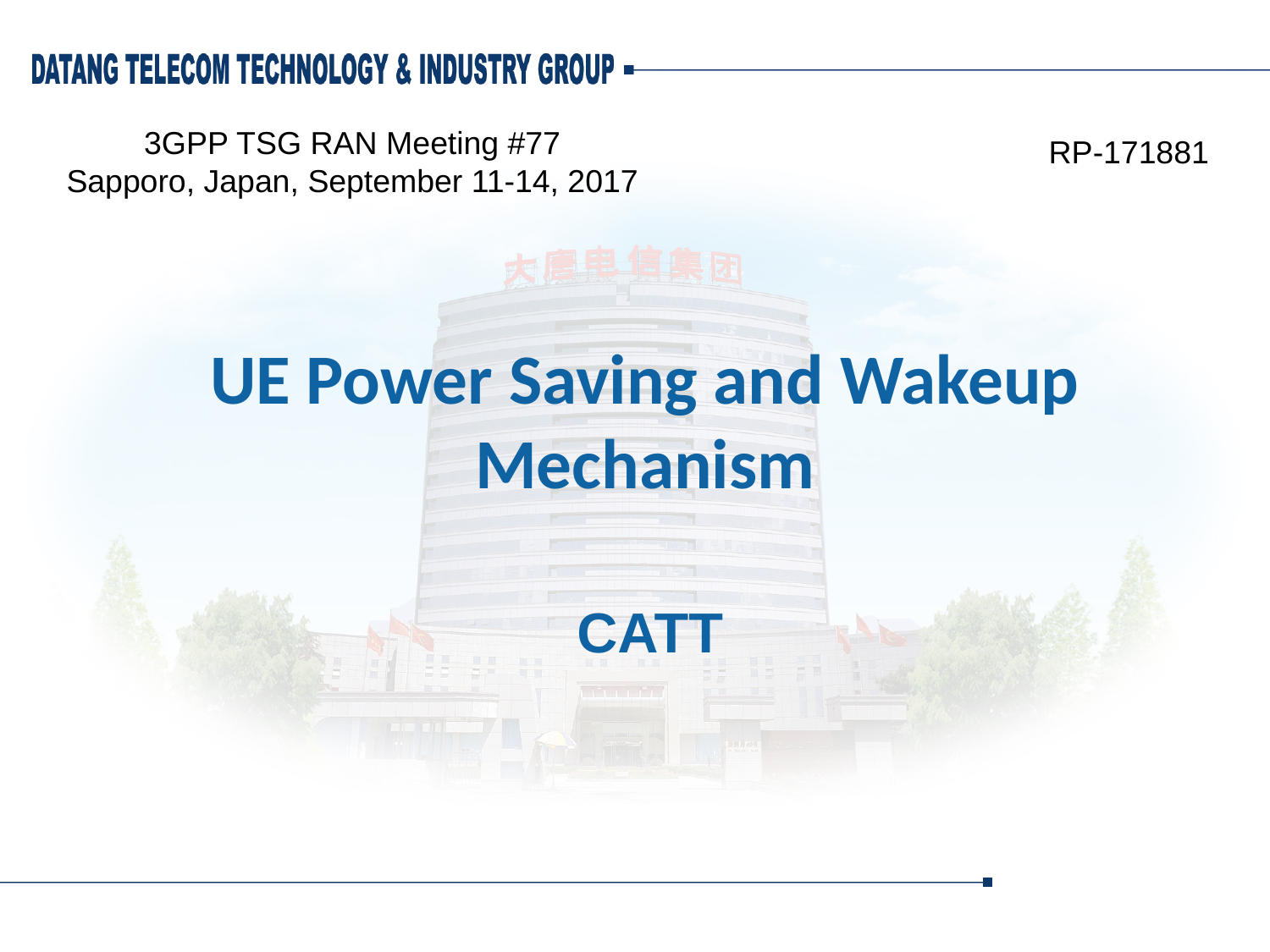

3GPP TSG RAN Meeting #77
Sapporo, Japan, September 11-14, 2017
RP-171881
# UE Power Saving and Wakeup Mechanism
CATT